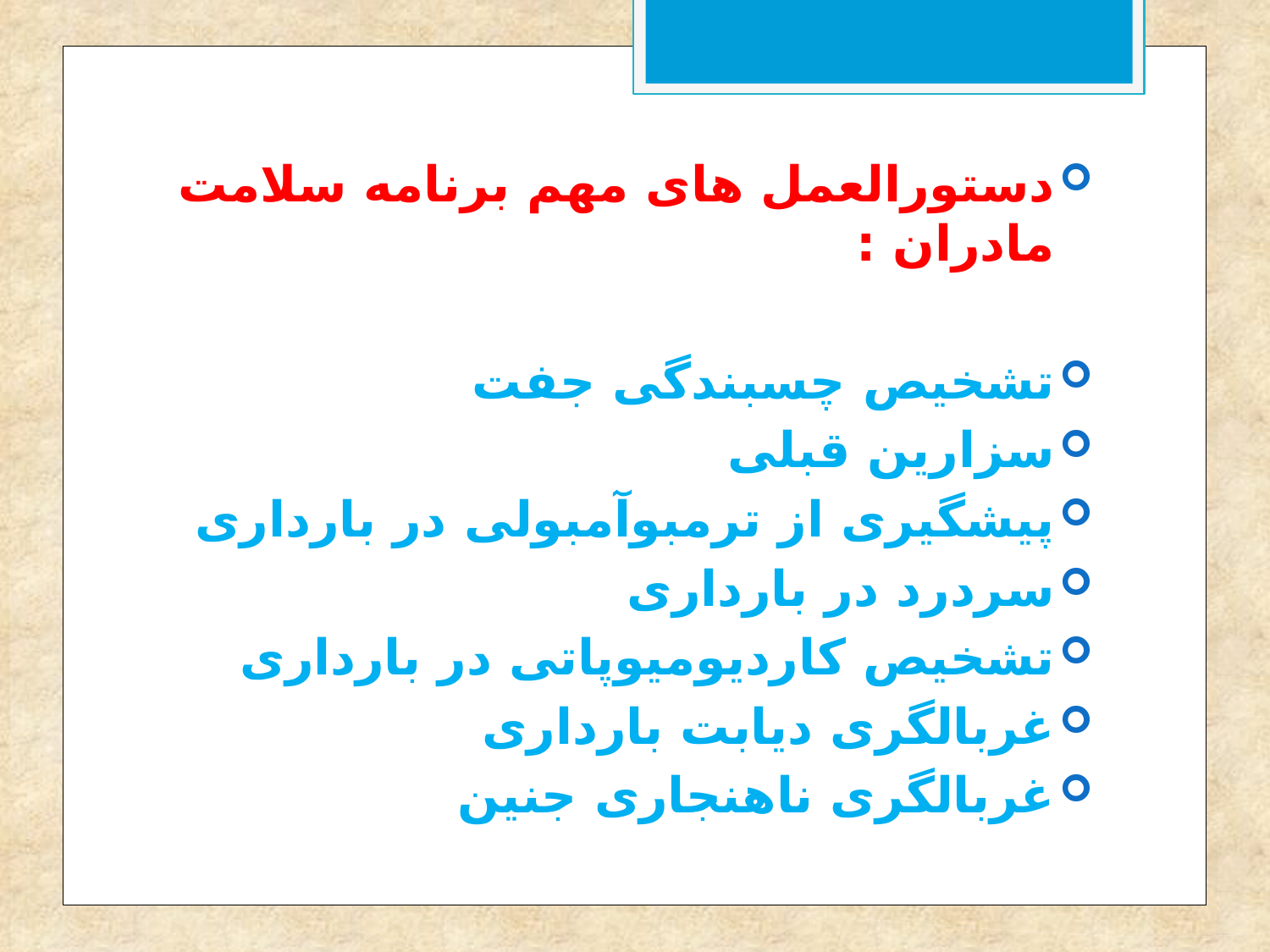

دستورالعمل های مهم برنامه سلامت مادران :

تشخیص چسبندگی جفت
سزارین قبلی
پیشگیری از ترمبوآمبولی در بارداری
سردرد در بارداری
تشخیص کاردیومیوپاتی در بارداری
غربالگری دیابت بارداری
غربالگری ناهنجاری جنین